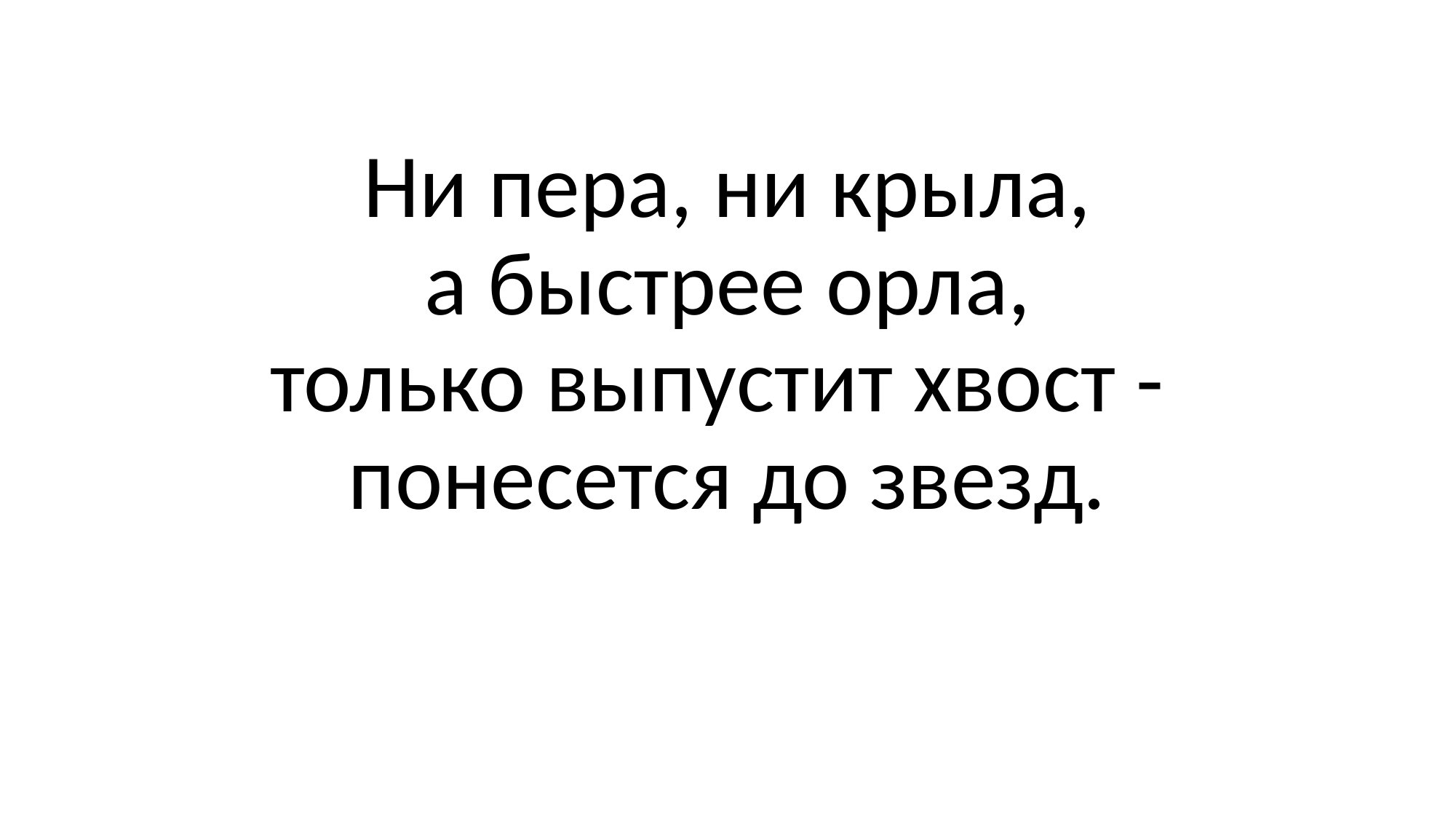

# Ни пера, ни крыла, а быстрее орла,  только выпустит хвост -  понесется до звезд.